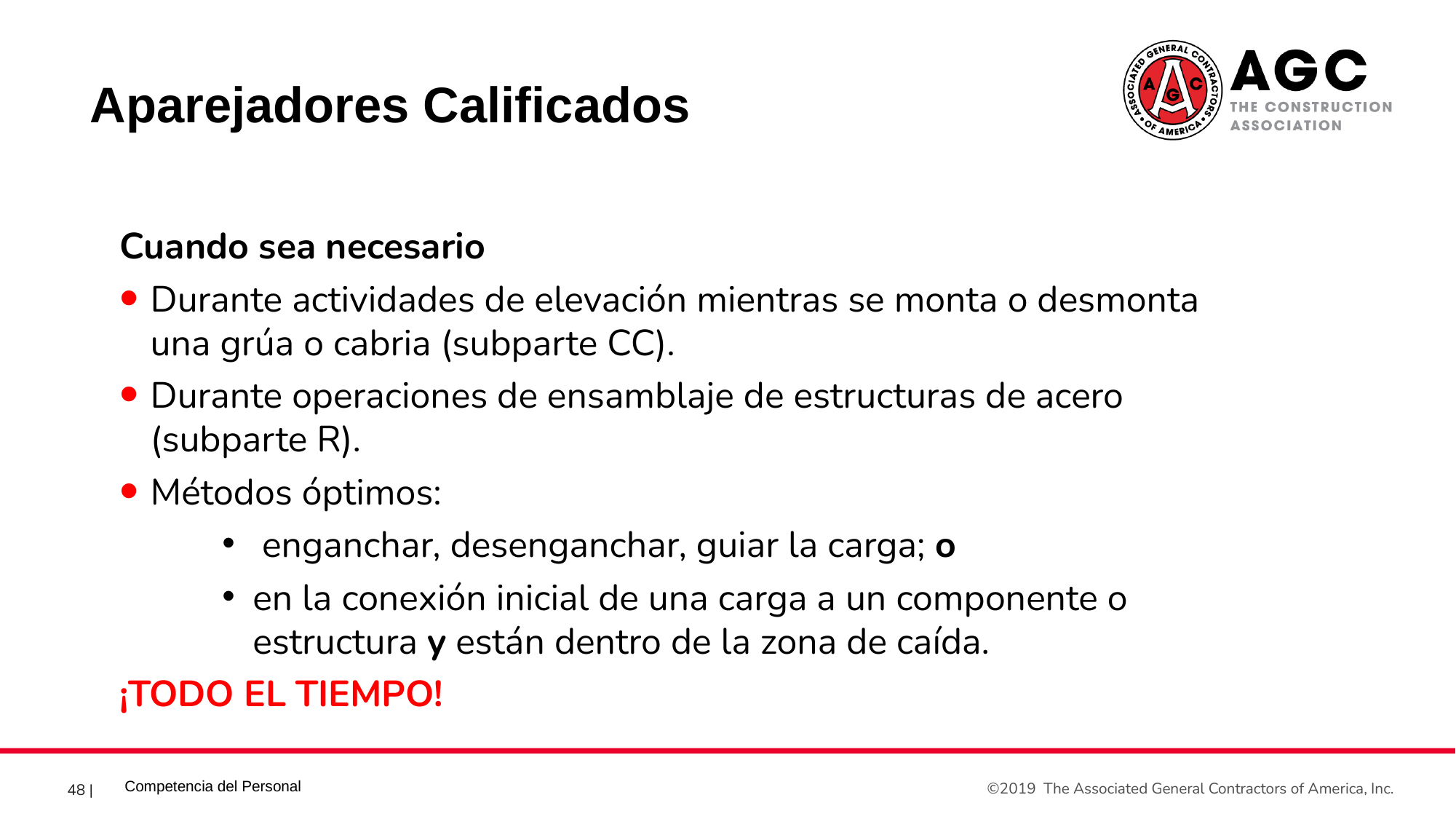

Aparejadores Calificados

Cuando sea necesario
Durante actividades de elevación mientras se monta o desmonta una grúa o cabria (subparte CC).
Durante operaciones de ensamblaje de estructuras de acero (subparte R).
Métodos óptimos:
 enganchar, desenganchar, guiar la carga; o
en la conexión inicial de una carga a un componente o estructura y están dentro de la zona de caída.
¡TODO EL TIEMPO!
Competencia del Personal